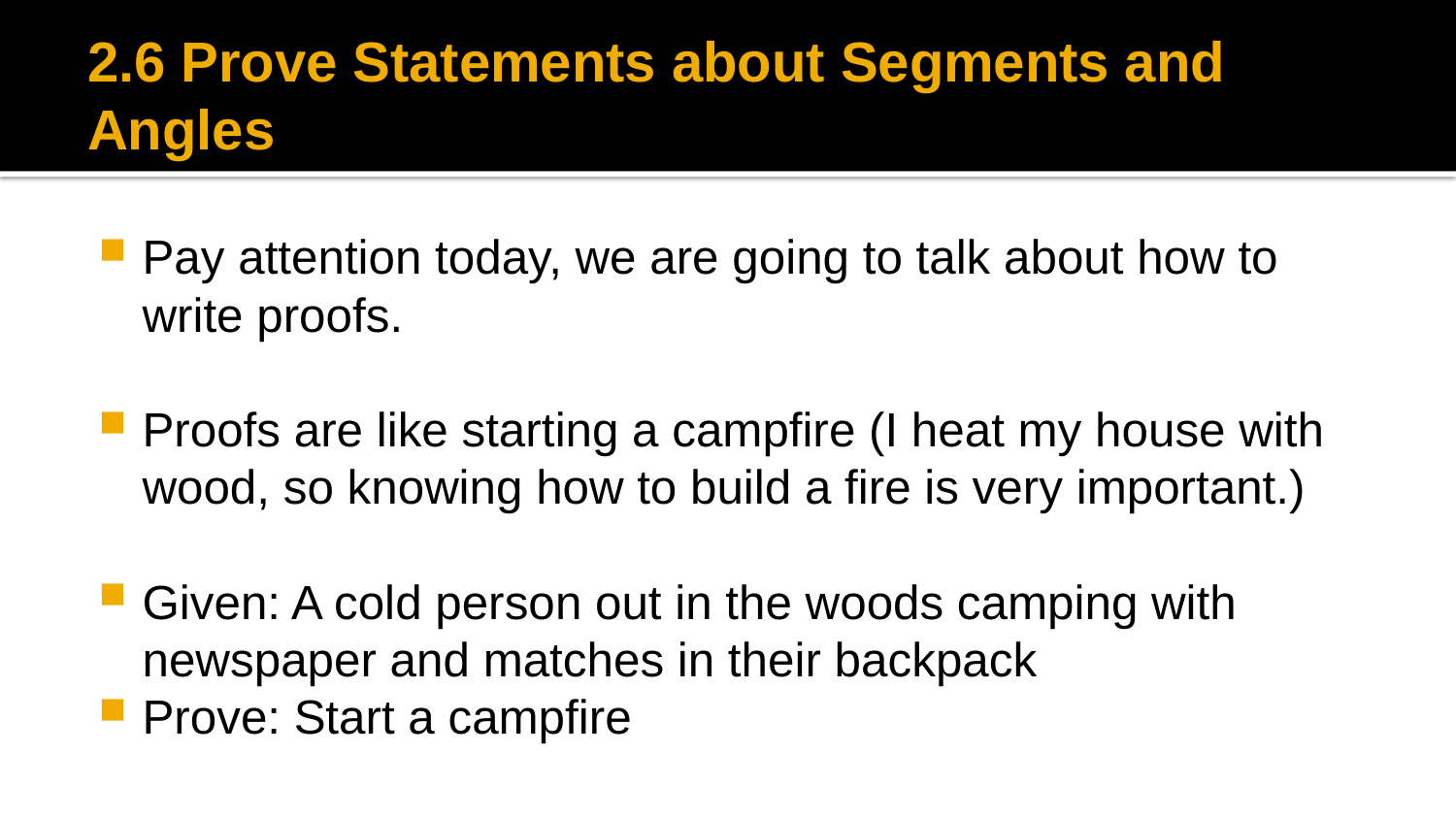

# 2.6 Prove Statements about Segments and Angles
Pay attention today, we are going to talk about how to write proofs.

Proofs are like starting a campfire (I heat my house with wood, so knowing how to build a fire is very important.)

Given: A cold person out in the woods camping with newspaper and matches in their backpack
Prove: Start a campfire